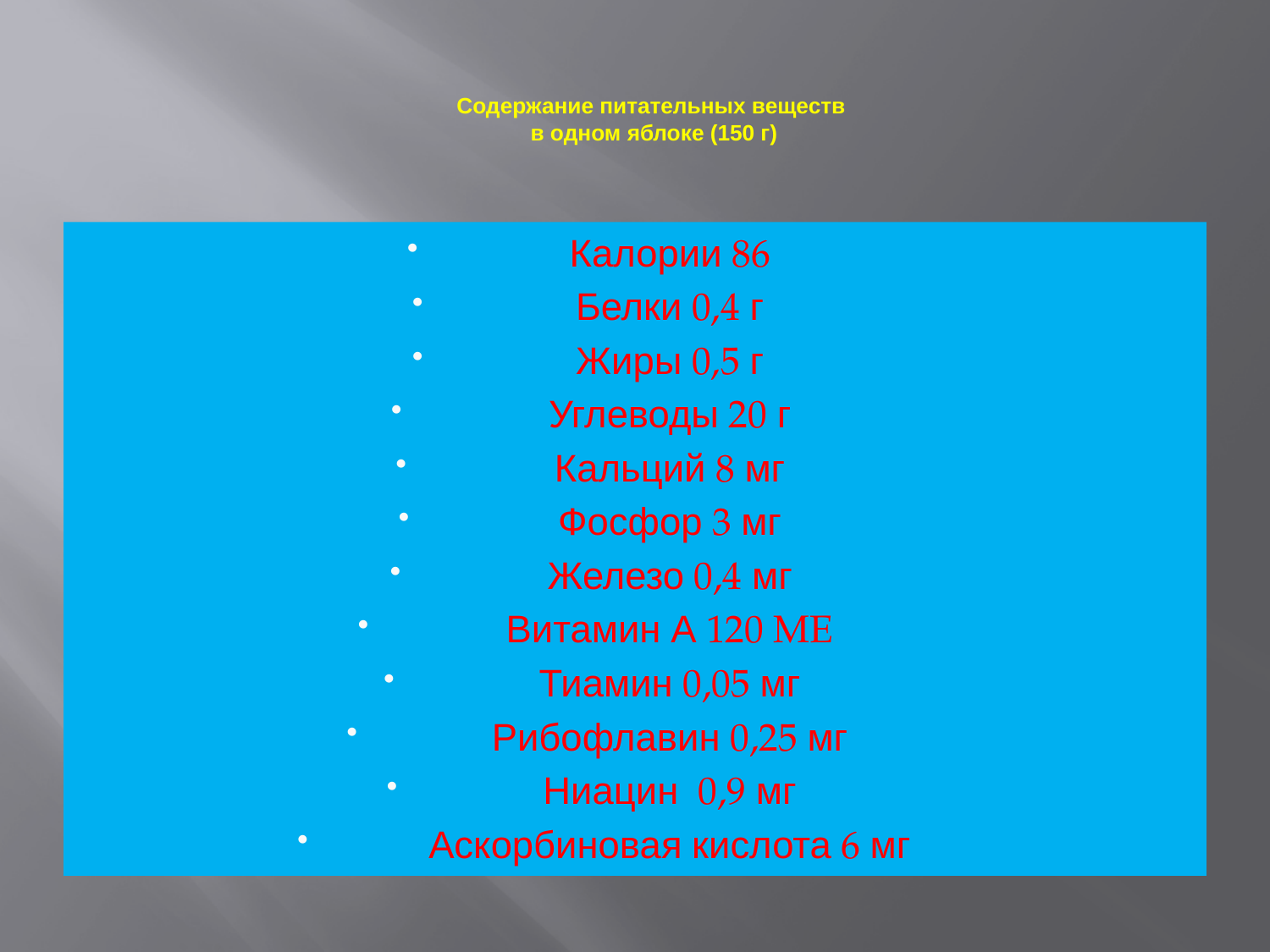

# Содержание питательных веществ в одном яблоке (150 г)
Калории 86
Белки 0,4 г
Жиры 0,5 г
Углеводы 20 г
Кальций 8 мг
Фосфор 3 мг
Железо 0,4 мг
Витамин А 120 ME
Тиамин 0,05 мг
Рибофлавин 0,25 мг
Ниацин  0,9 мг
Аскорбиновая кислота 6 мг